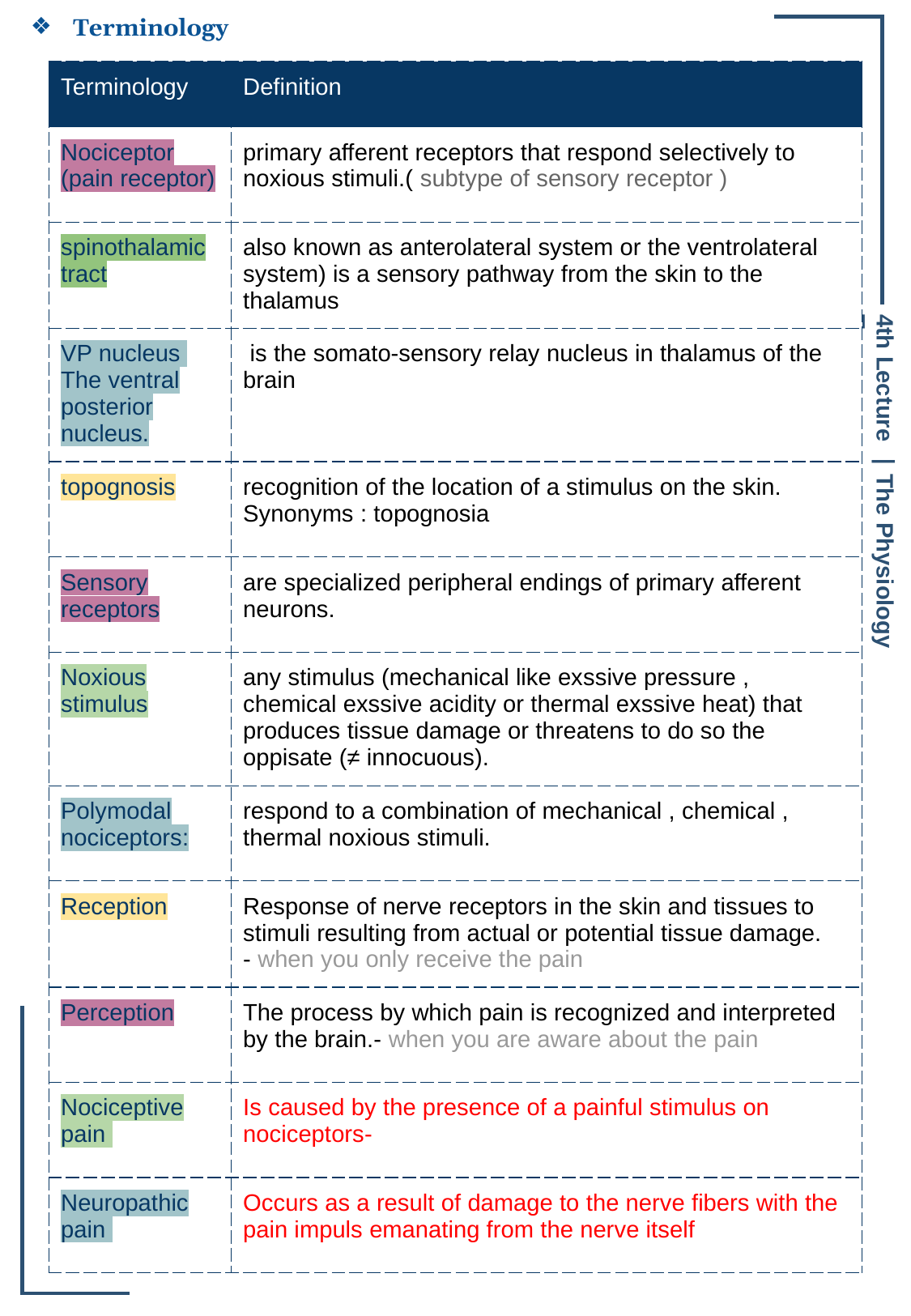

Terminology
| Terminology | Definition |
| --- | --- |
| Nociceptor (pain receptor) | primary afferent receptors that respond selectively to noxious stimuli.( subtype of sensory receptor ) |
| spinothalamic tract | also known as anterolateral system or the ventrolateral system) is a sensory pathway from the skin to the thalamus |
| VP nucleus The ventral posterior nucleus. | is the somato-sensory relay nucleus in thalamus of the brain |
| topognosis | recognition of the location of a stimulus on the skin. Synonyms : topognosia |
| Sensory receptors | are specialized peripheral endings of primary afferent neurons. |
| Noxious stimulus | any stimulus (mechanical like exssive pressure , chemical exssive acidity or thermal exssive heat) that produces tissue damage or threatens to do so the oppisate (≠ innocuous). |
| Polymodal nociceptors: | respond to a combination of mechanical , chemical , thermal noxious stimuli. |
| Reception | Response of nerve receptors in the skin and tissues to stimuli resulting from actual or potential tissue damage. - when you only receive the pain |
| Perception | The process by which pain is recognized and interpreted by the brain.- when you are aware about the pain |
| Nociceptive pain | Is caused by the presence of a painful stimulus on nociceptors- |
| Neuropathic pain | Occurs as a result of damage to the nerve fibers with the pain impuls emanating from the nerve itself |
4th Lecture  ∣ The Physiology Team